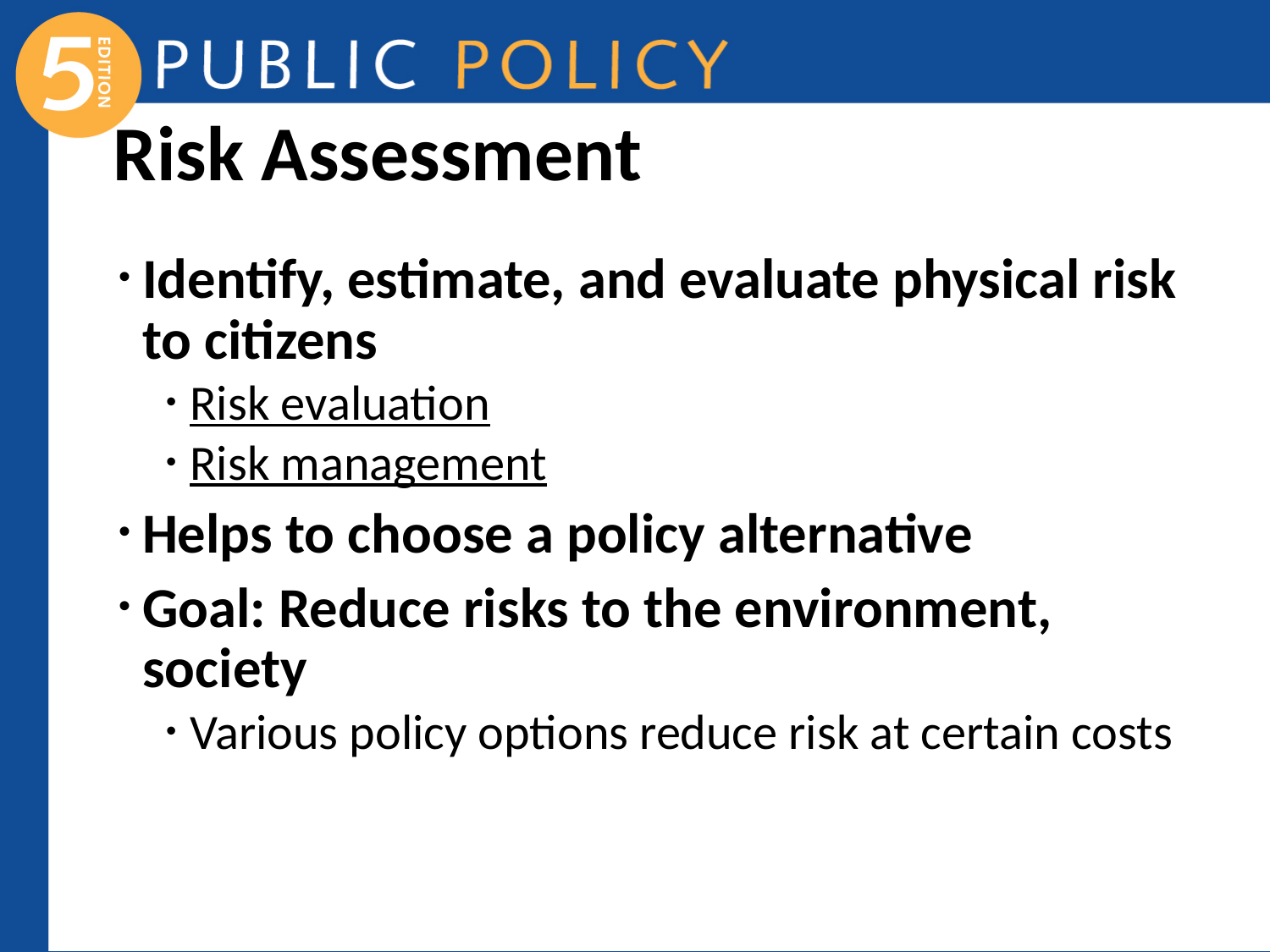

# Risk Assessment
Identify, estimate, and evaluate physical risk to citizens
Risk evaluation
Risk management
Helps to choose a policy alternative
Goal: Reduce risks to the environment, society
Various policy options reduce risk at certain costs